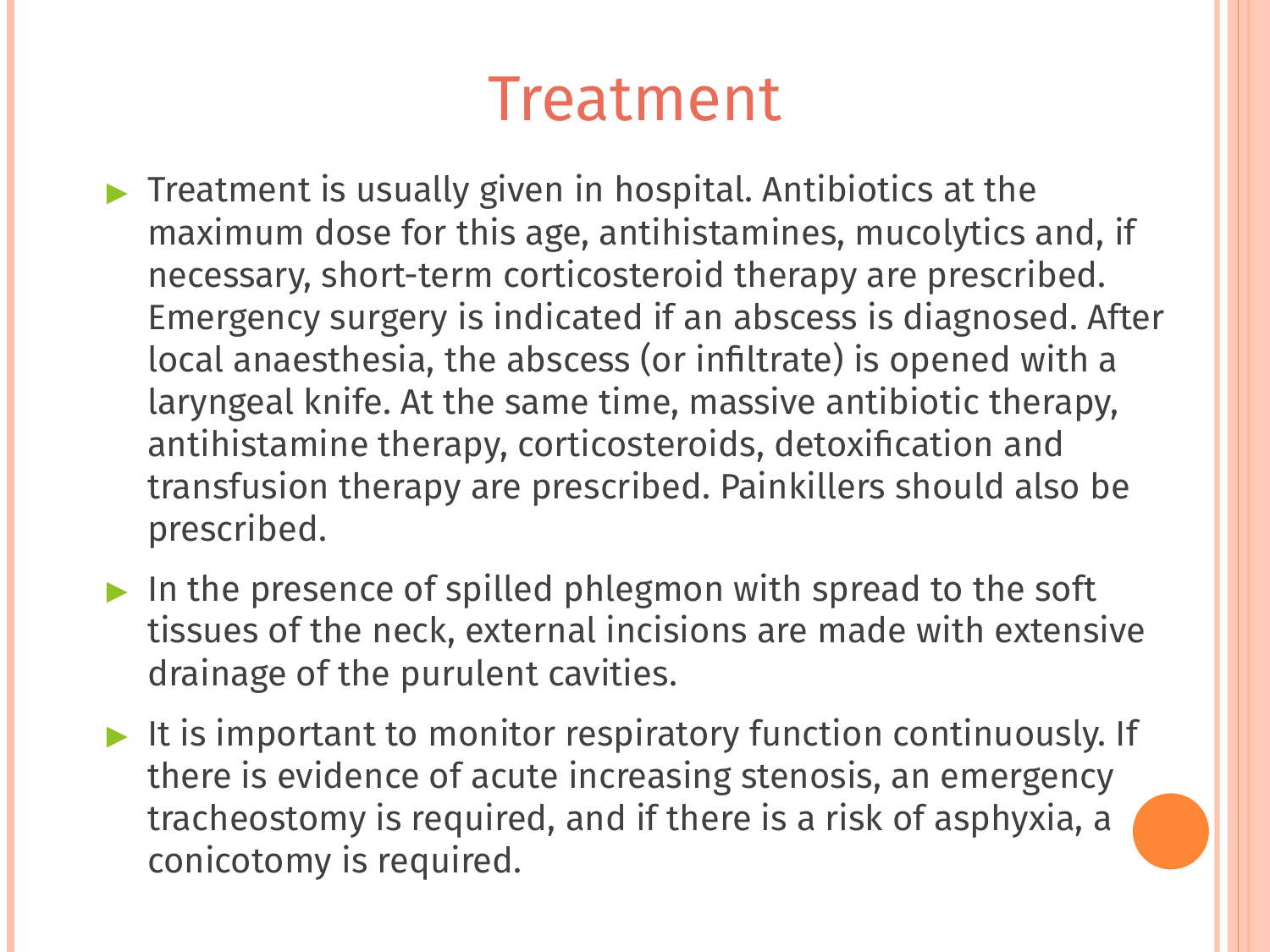

Treatment
Treatment is usually given in hospital. Antibiotics at the maximum dose for this age, antihistamines, mucolytics and, if necessary, short-term corticosteroid therapy are prescribed. Emergency surgery is indicated if an abscess is diagnosed. After local anaesthesia, the abscess (or infiltrate) is opened with a laryngeal knife. At the same time, massive antibiotic therapy, antihistamine therapy, corticosteroids, detoxification and transfusion therapy are prescribed. Painkillers should also be prescribed.
In the presence of spilled phlegmon with spread to the soft tissues of the neck, external incisions are made with extensive drainage of the purulent cavities.
It is important to monitor respiratory function continuously. If there is evidence of acute increasing stenosis, an emergency tracheostomy is required, and if there is a risk of asphyxia, a conicotomy is required.